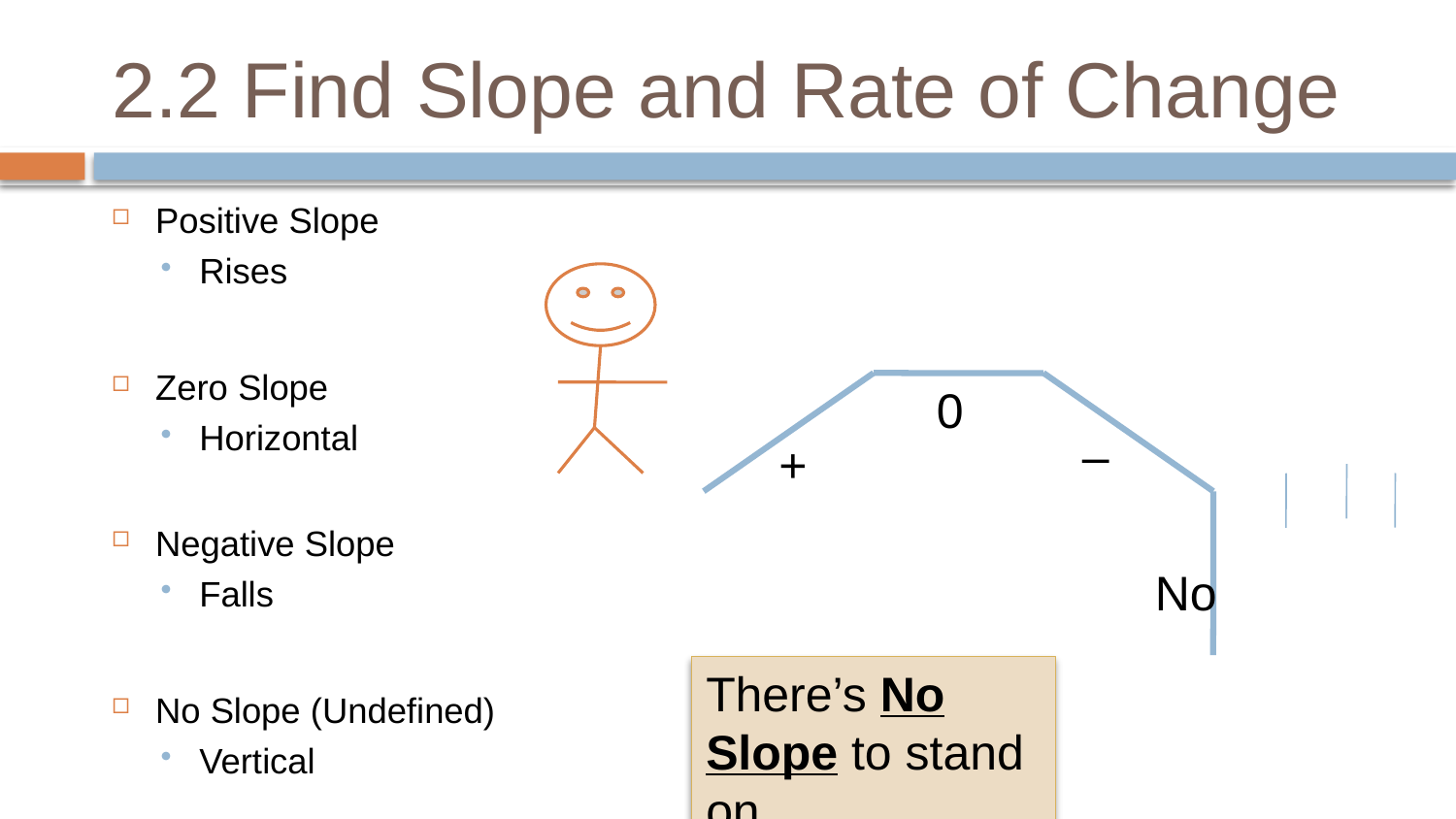

# 2.2 Find Slope and Rate of Change
Positive Slope
Rises

Zero Slope
Horizontal

Negative Slope
Falls

No Slope (Undefined)
Vertical

0
–
+
No
There’s No Slope to stand on.